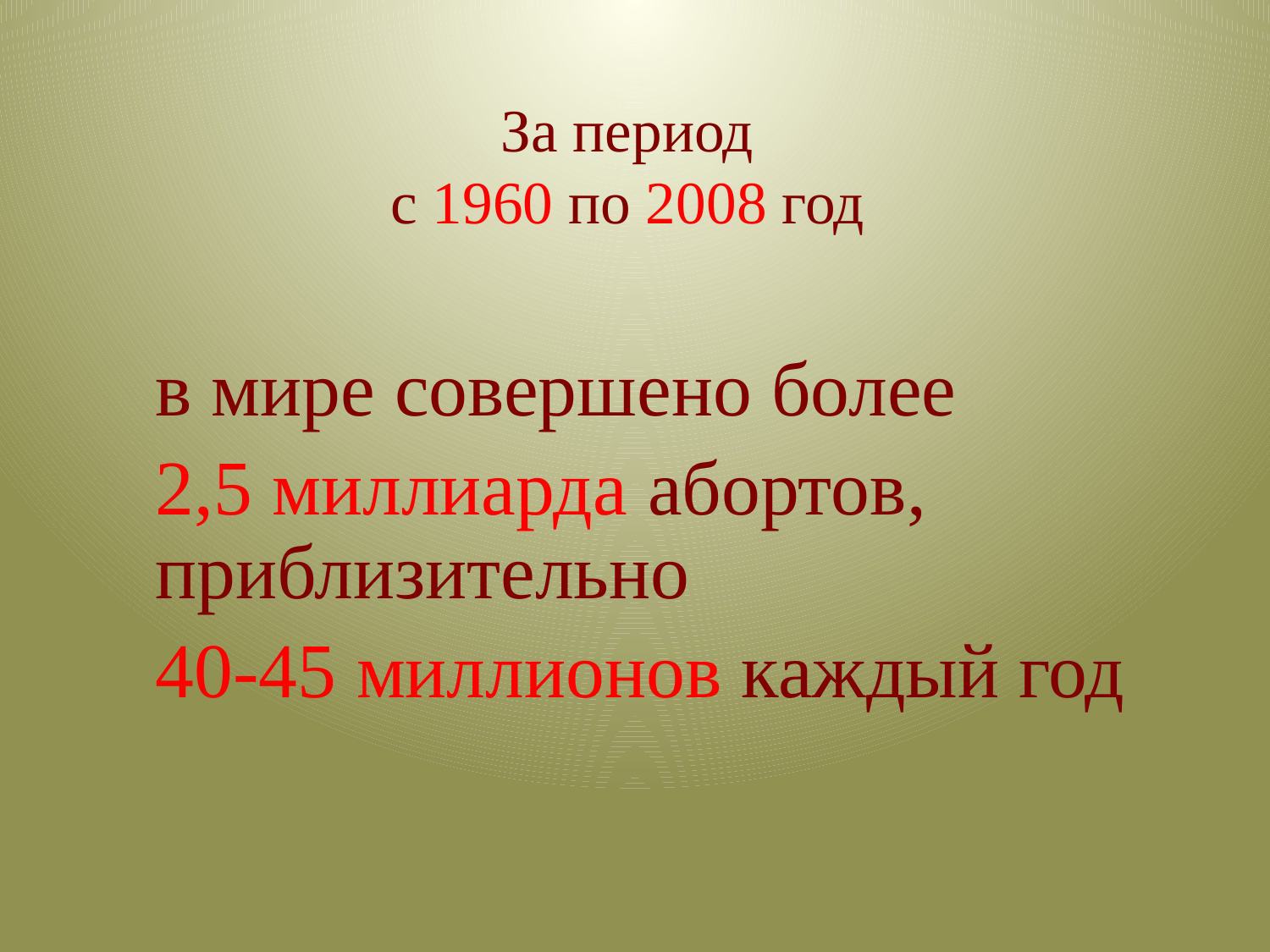

# За период с 1960 по 2008 год

	в мире совершено более
	2,5 миллиарда абортов, приблизительно
	40-45 миллионов каждый год